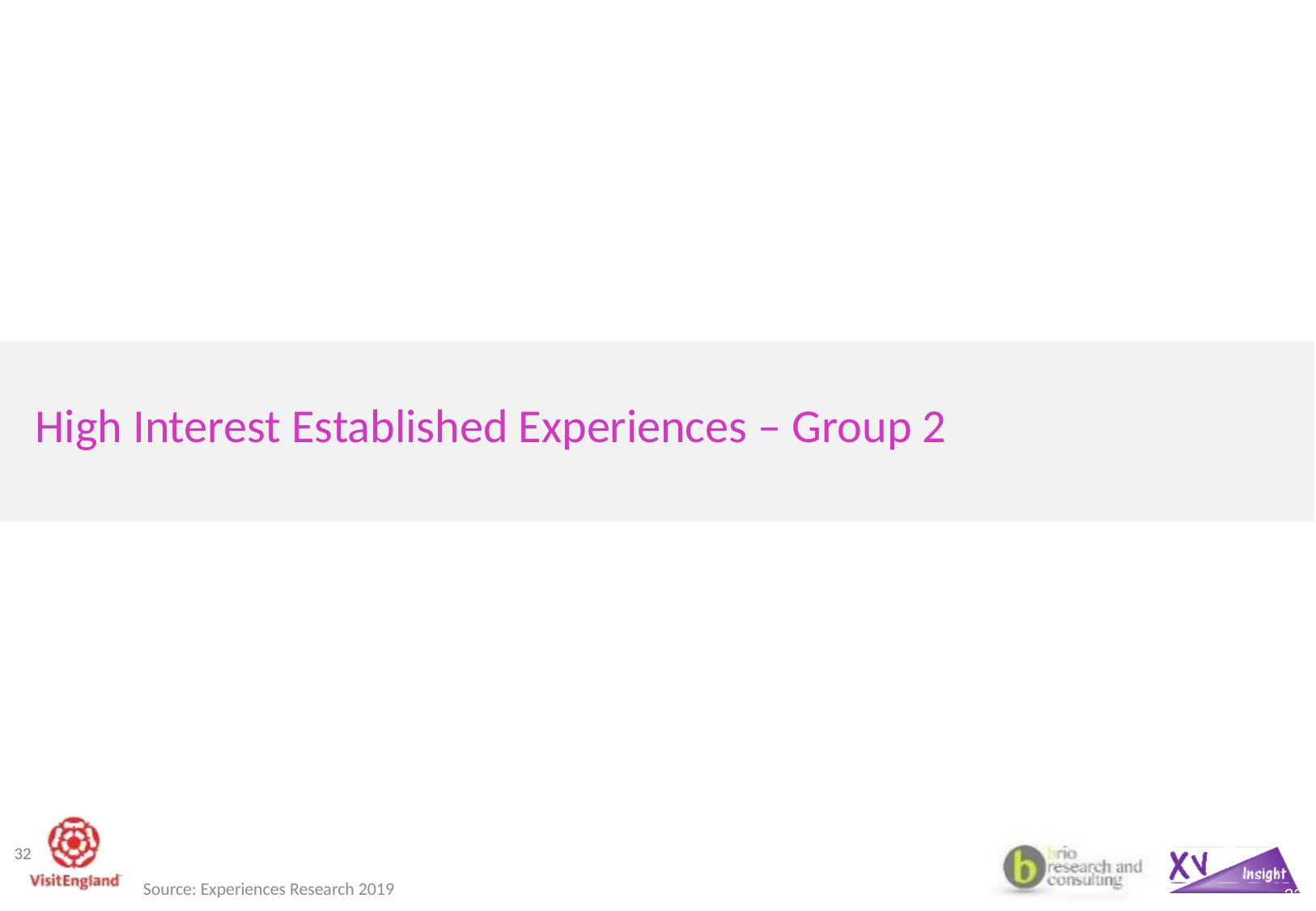

# High Interest Established Experiences – Group 2
32
32